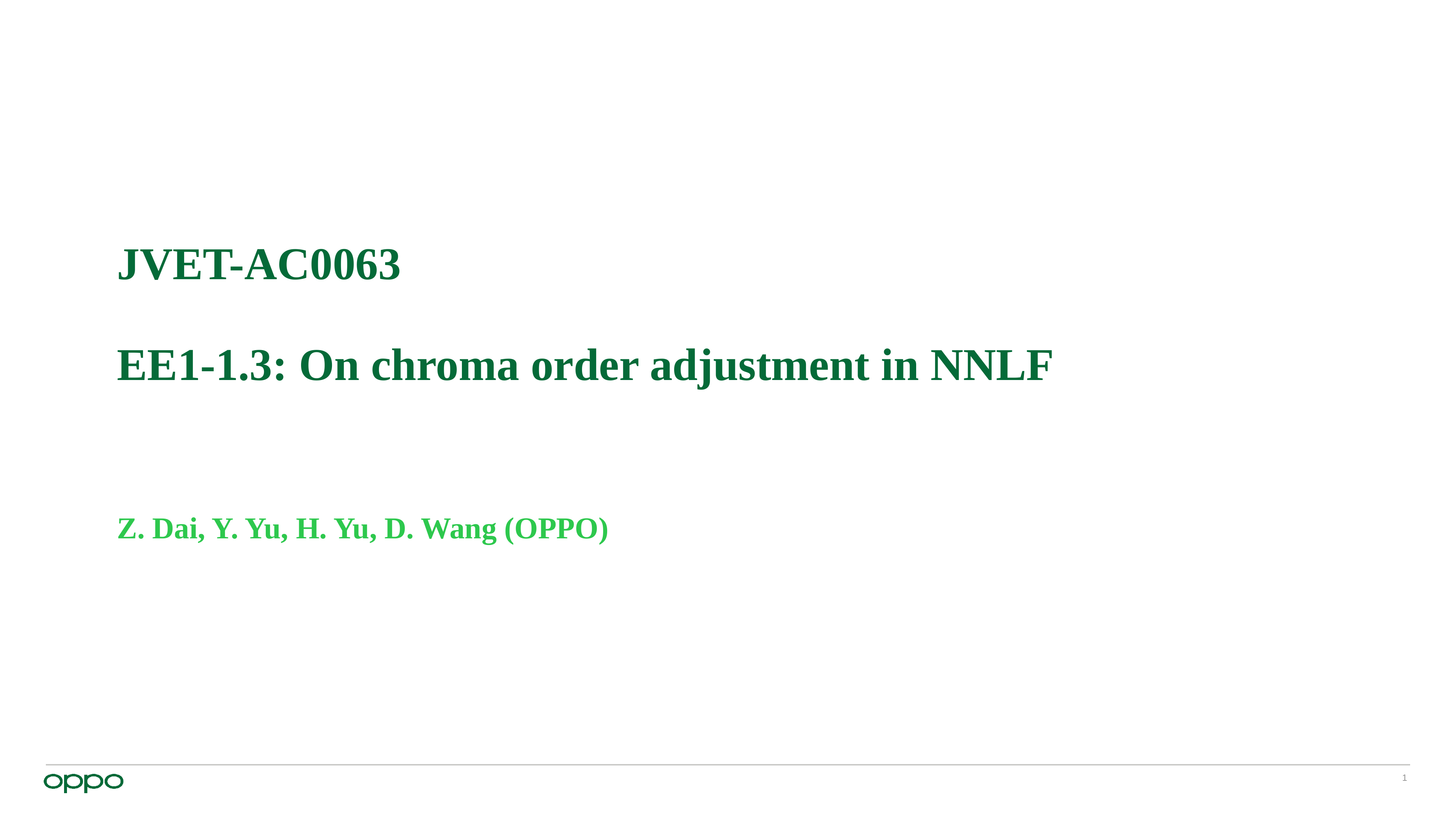

# JVET-AC0063 EE1-1.3: On chroma order adjustment in NNLF
Z. Dai, Y. Yu, H. Yu, D. Wang (OPPO)